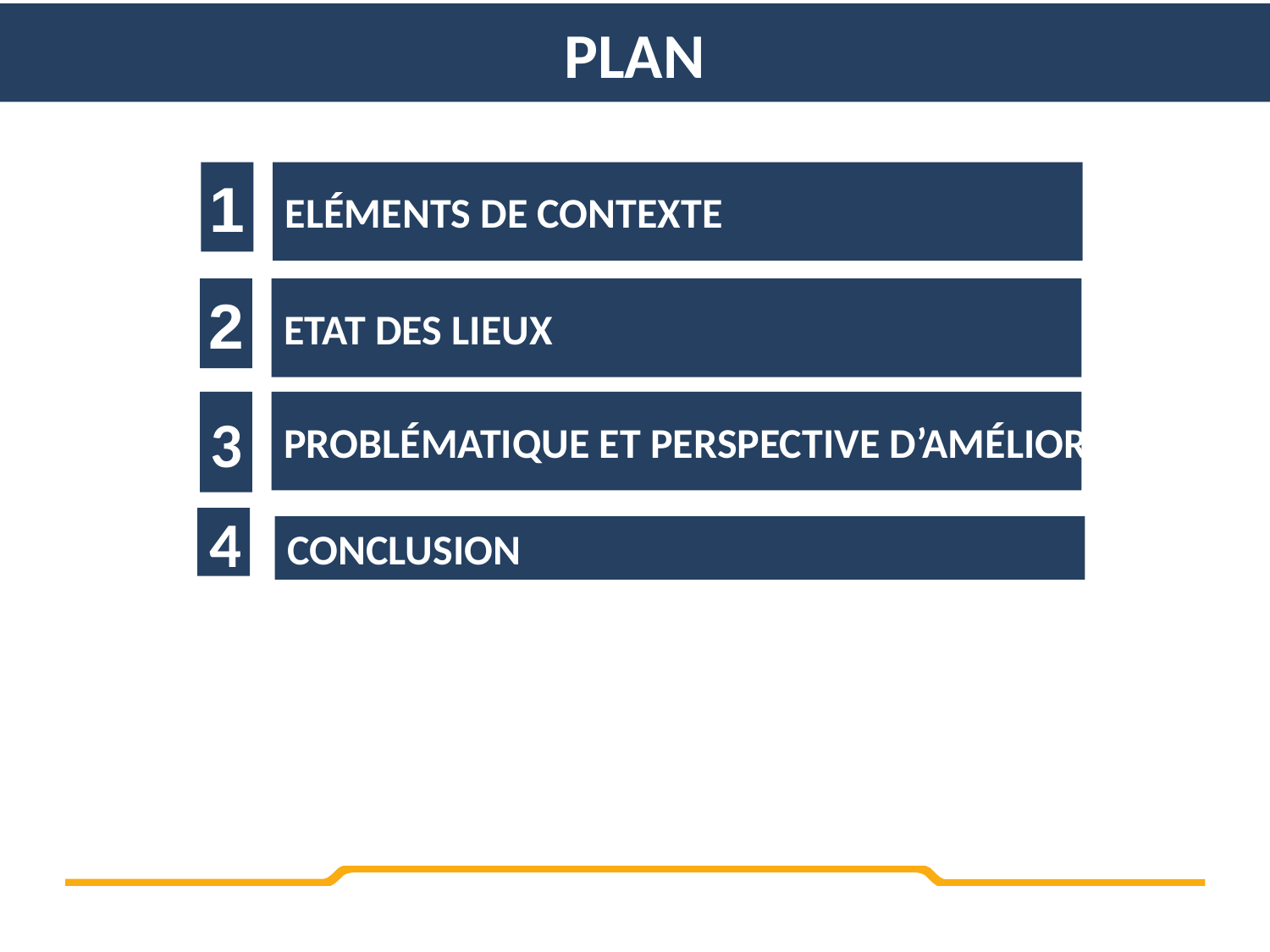

PLAN
1
Eléments de Contexte
2
Etat des lieux
3
Problématique et perspective d’amélioration
4
conclusion